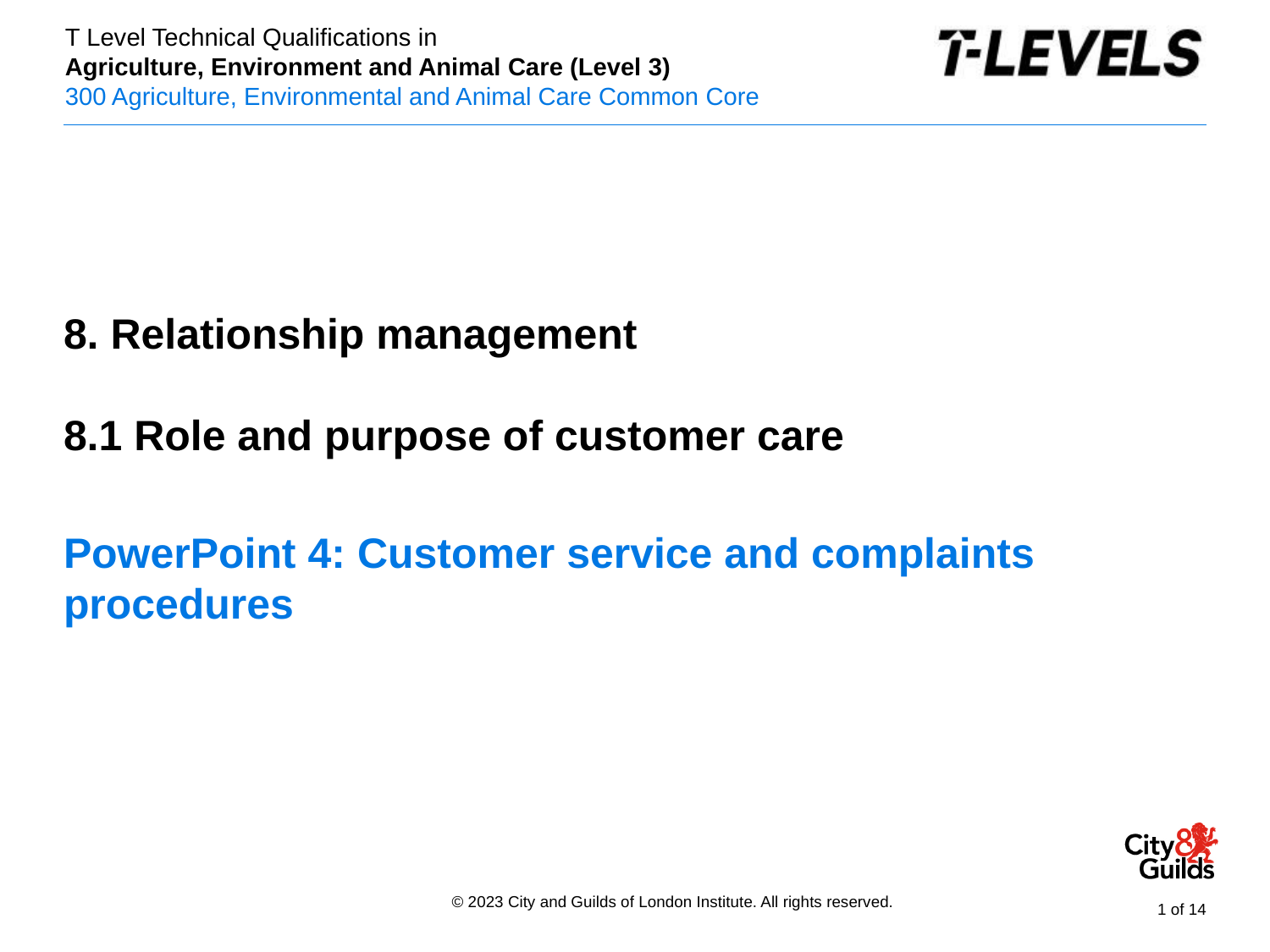

PowerPoint presentation
8. Relationship management

8.1 Role and purpose of customer care

# PowerPoint 4: Customer service and complaints procedures